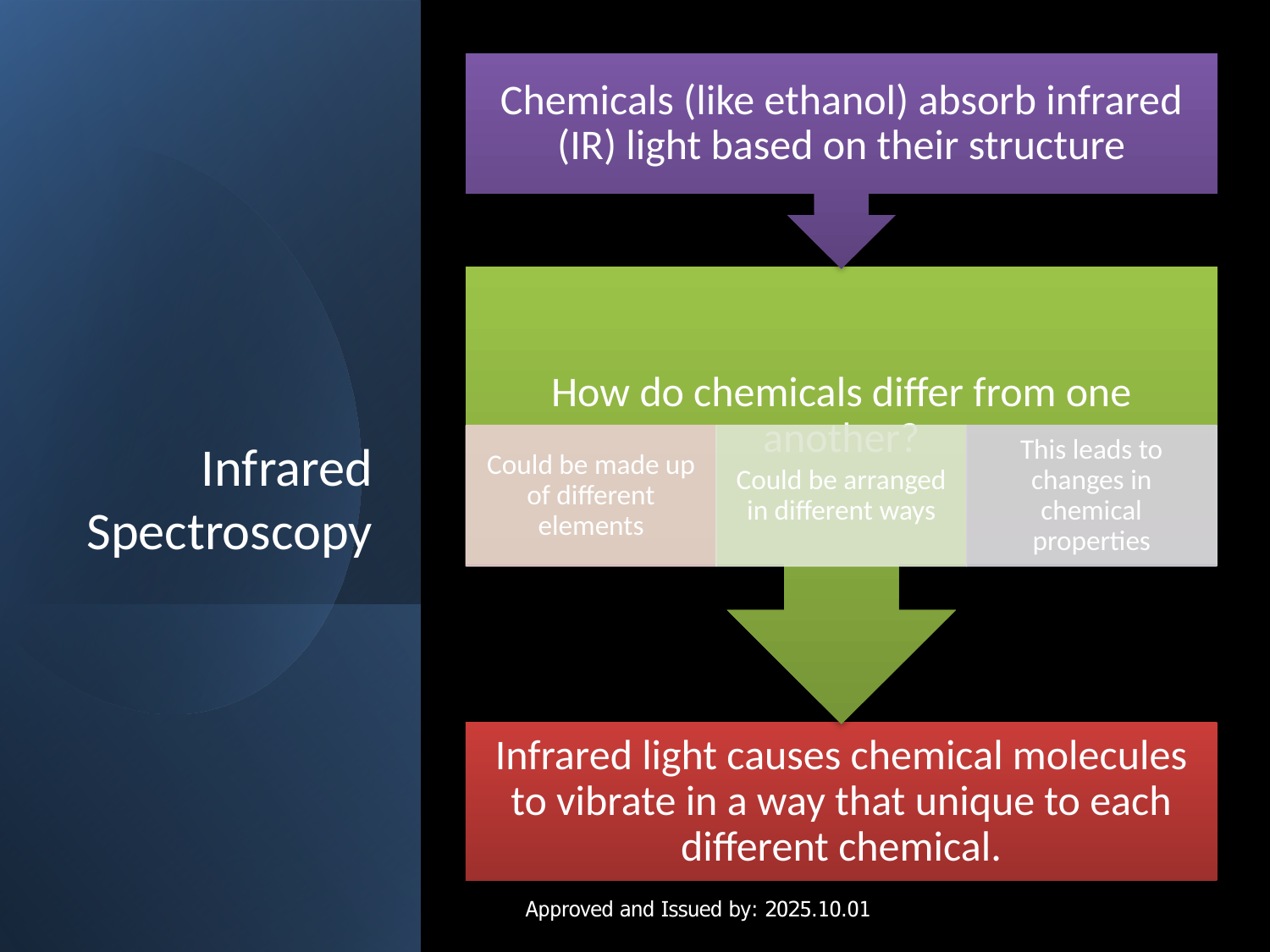

Infrared light causes chemical molecules to vibrate in a way that unique to each different chemical.
How do chemicals differ from one another?
Could be made up of different elements
Could be arranged in different ways
This leads to changes in chemical properties
Chemicals (like ethanol) absorb infrared (IR) light based on their structure

# Infrared Spectroscopy

Approved and Issued by: 2025.10.01